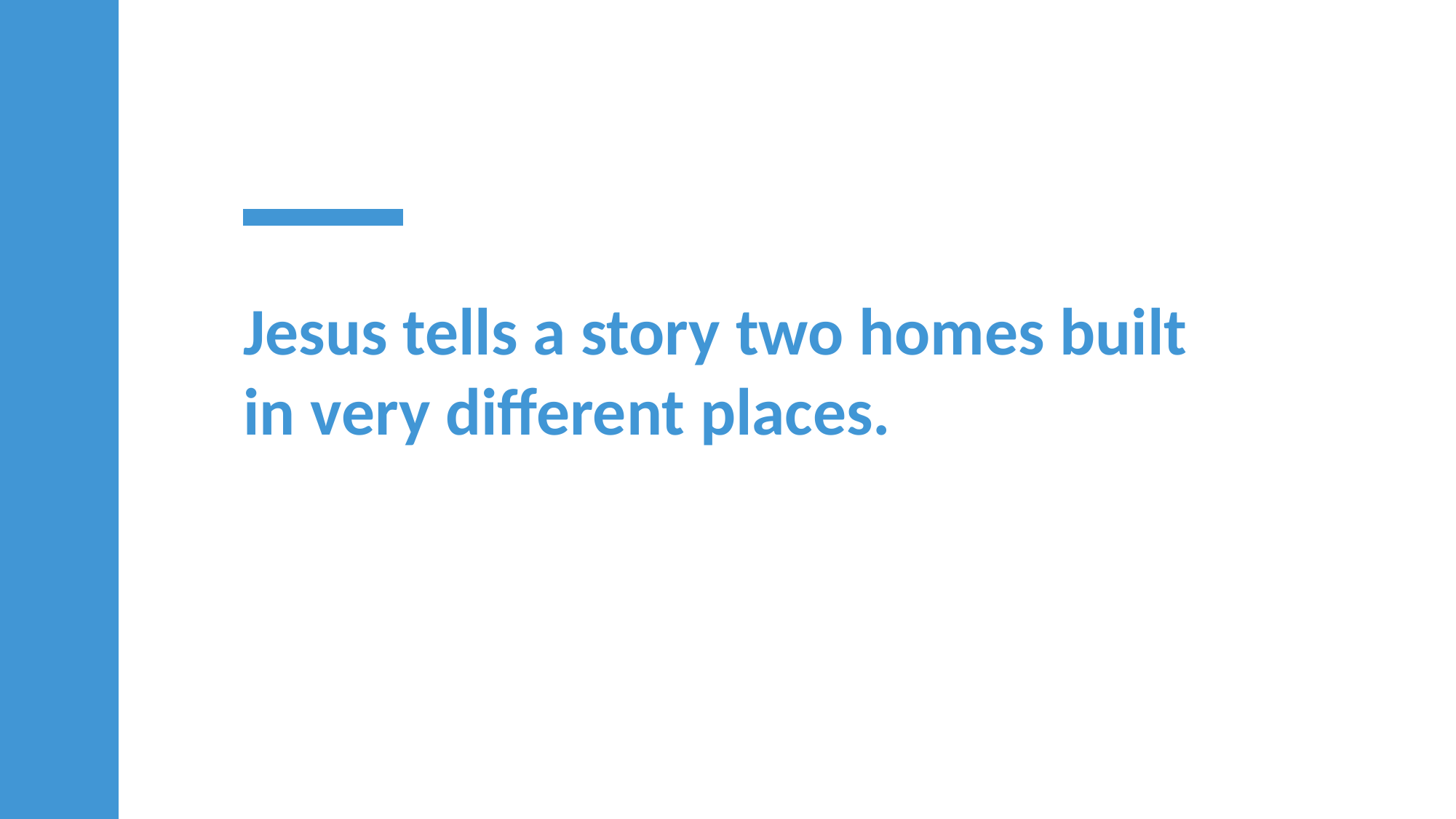

Jesus tells a story two homes built in very different places.